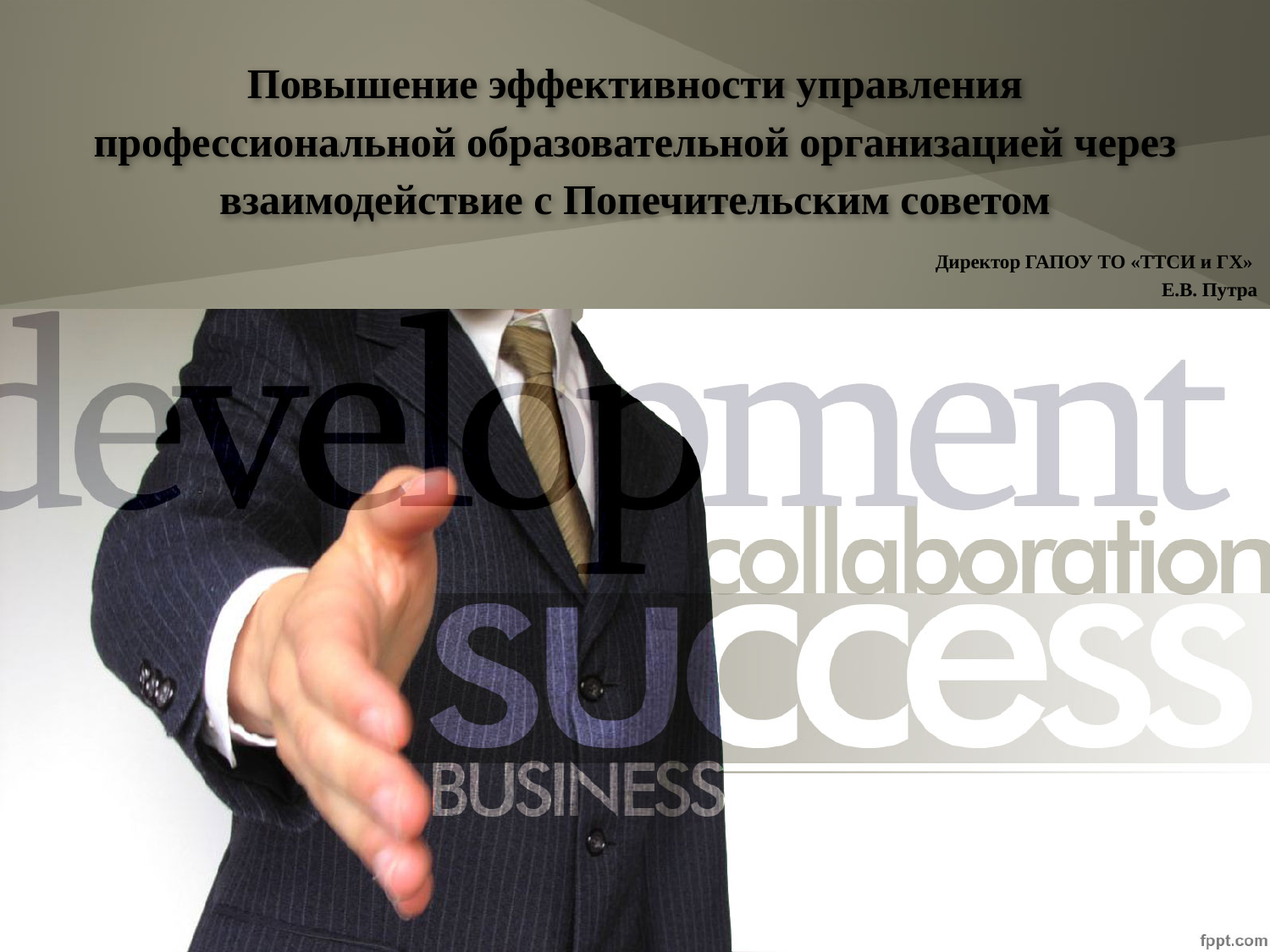

# Повышение эффективности управления профессиональной образовательной организацией через взаимодействие с Попечительским советом
Директор ГАПОУ ТО «ТТСИ и ГХ»
Е.В. Путра